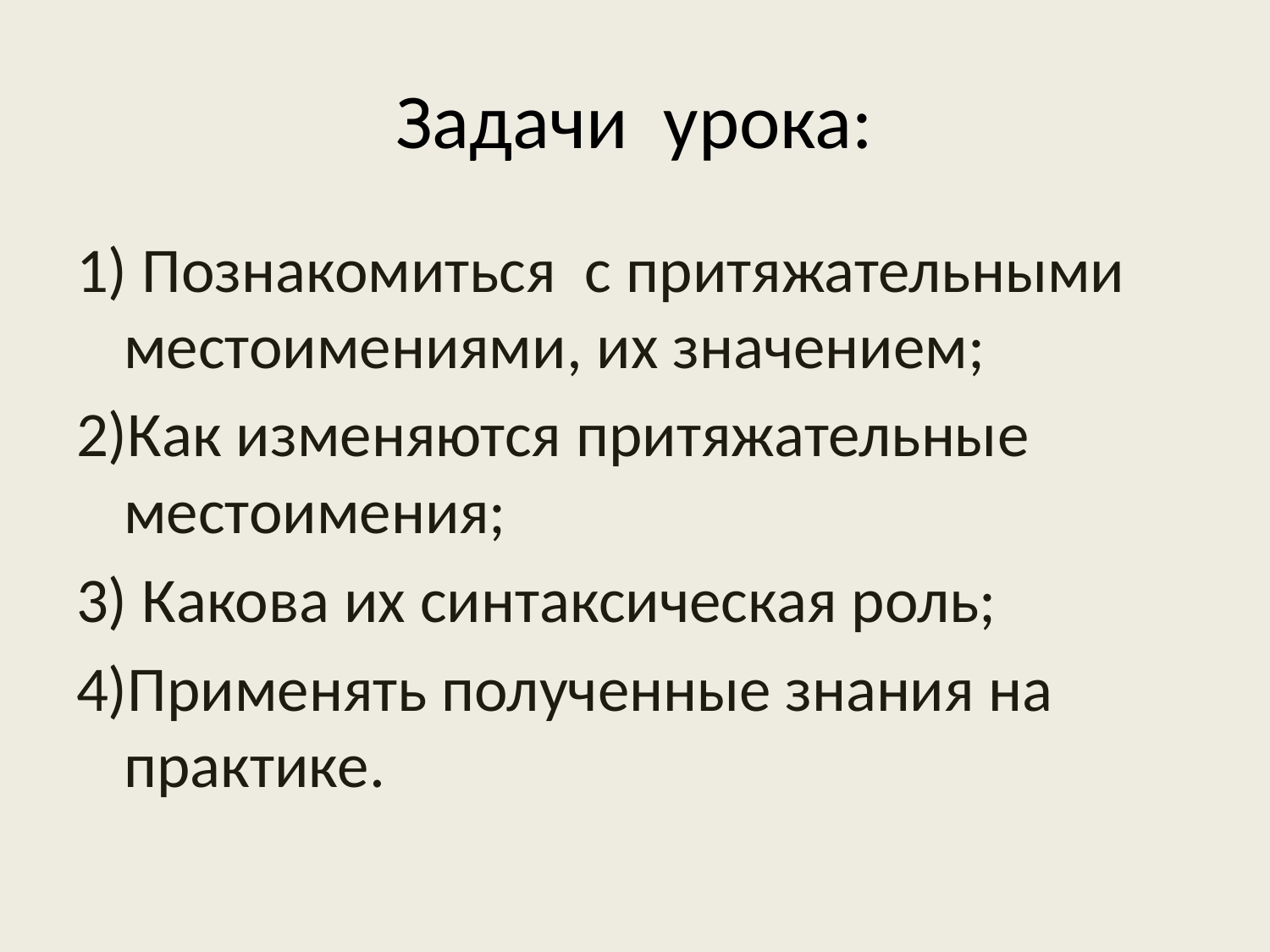

# Задачи  урока:
1) Познакомиться  с притяжательными  местоимениями, их значением;
2)Как изменяются притяжательные местоимения;
3) Какова их синтаксическая роль;
4)Применять полученные знания на практике.